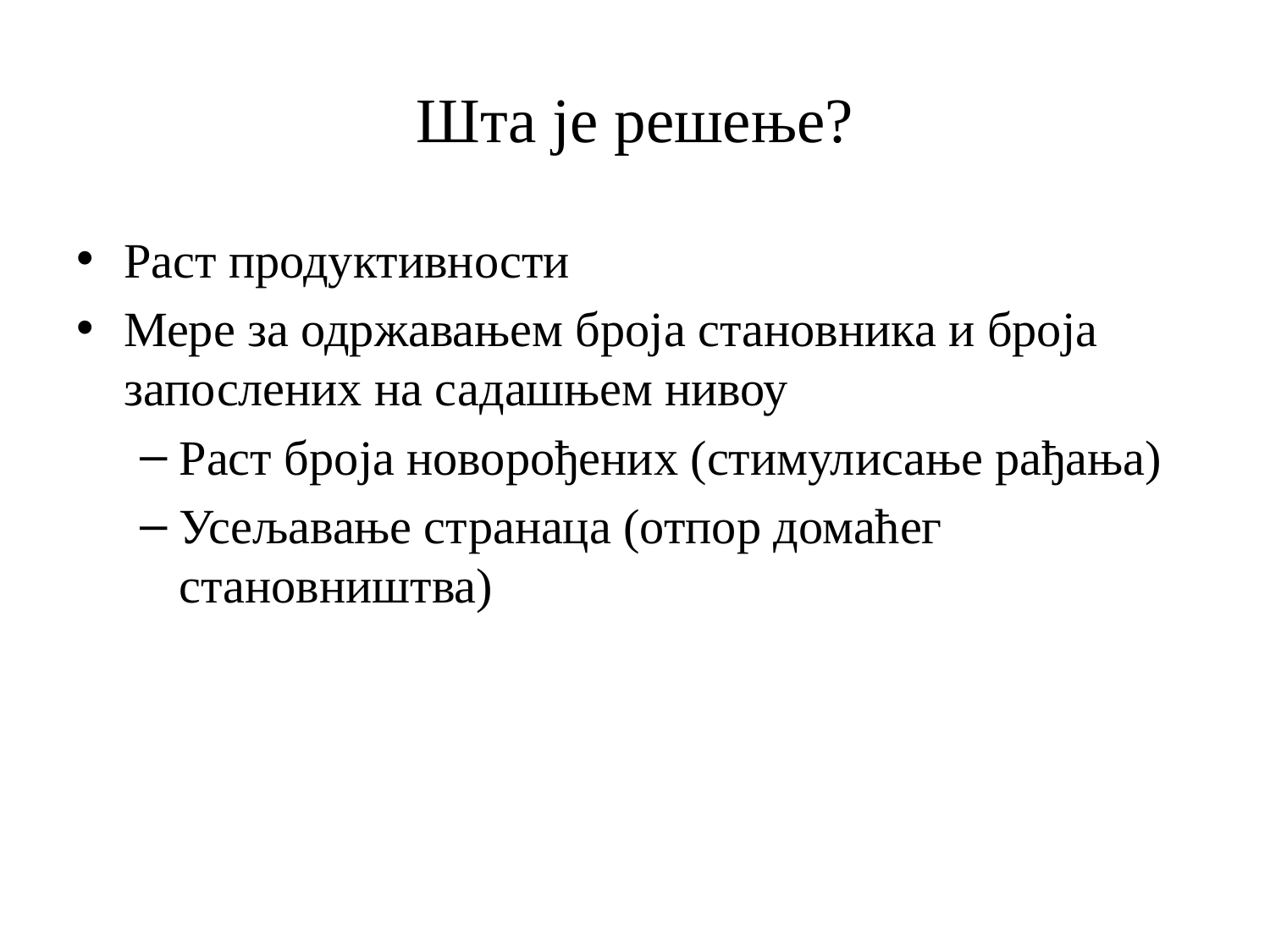

# Шта је решење?
Раст продуктивности
Мере за одржавањем броја становника и броја запослених на садашњем нивоу
Раст броја новорођених (стимулисање рађања)
Усељавање странаца (отпор домаћег становништва)